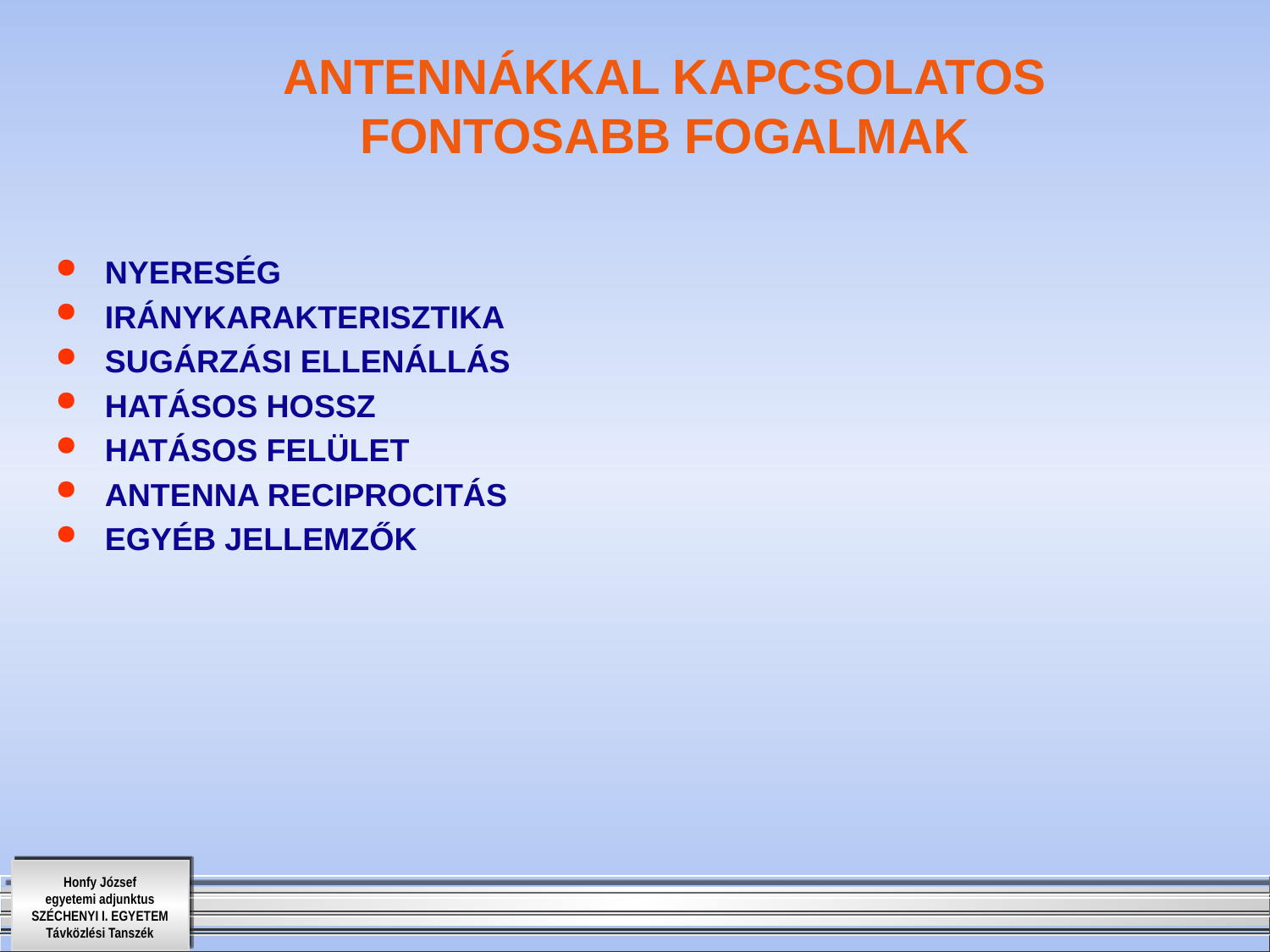

# ANTENNÁKKAL KAPCSOLATOS FONTOSABB FOGALMAK
NYERESÉG
IRÁNYKARAKTERISZTIKA
SUGÁRZÁSI ELLENÁLLÁS
HATÁSOS HOSSZ
HATÁSOS FELÜLET
ANTENNA RECIPROCITÁS
EGYÉB JELLEMZŐK